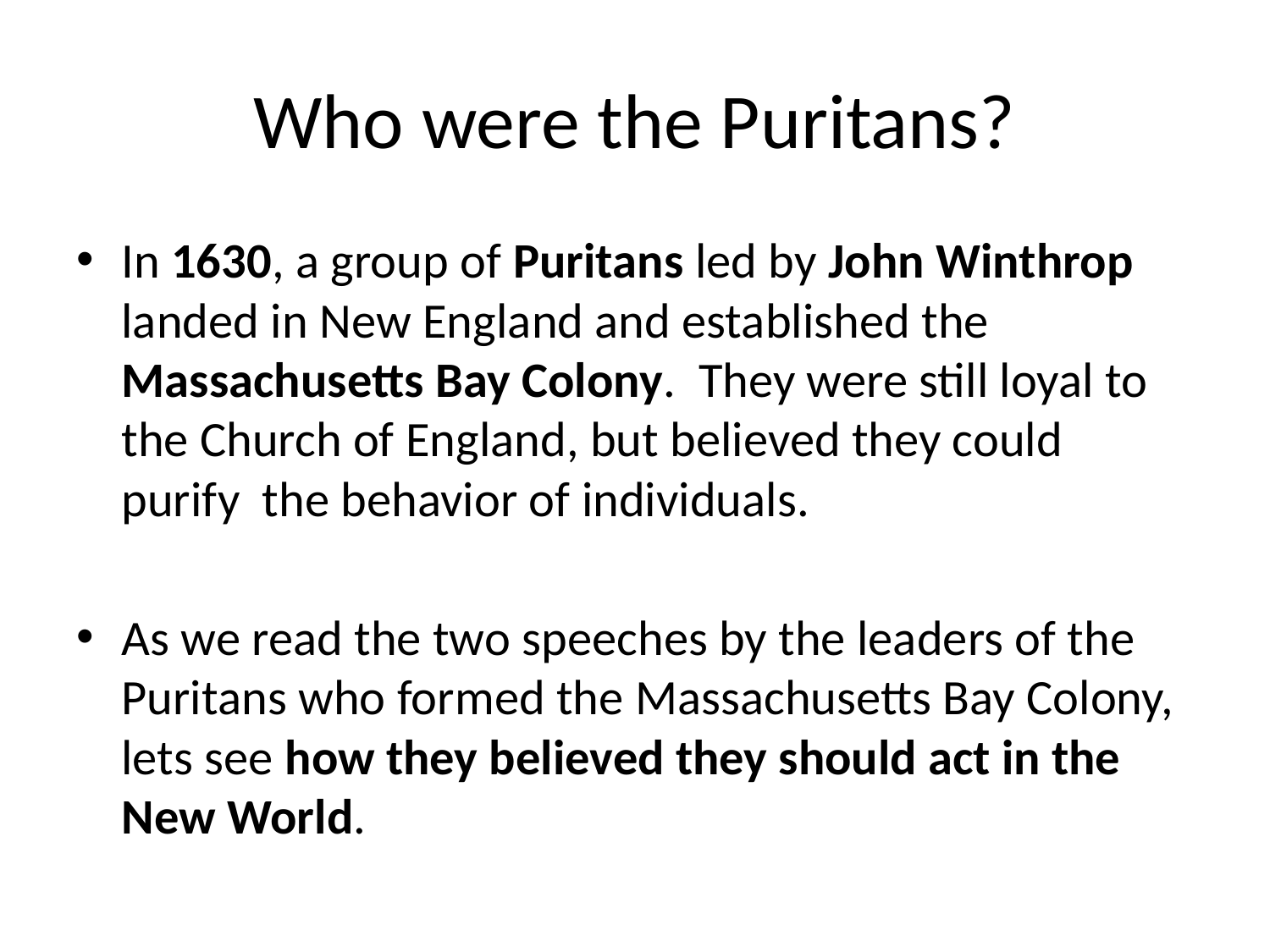

# Who were the Puritans?
In 1630, a group of Puritans led by John Winthrop landed in New England and established the Massachusetts Bay Colony.  They were still loyal to the Church of England, but believed they could purify  the behavior of individuals.

As we read the two speeches by the leaders of the Puritans who formed the Massachusetts Bay Colony, lets see how they believed they should act in the New World.